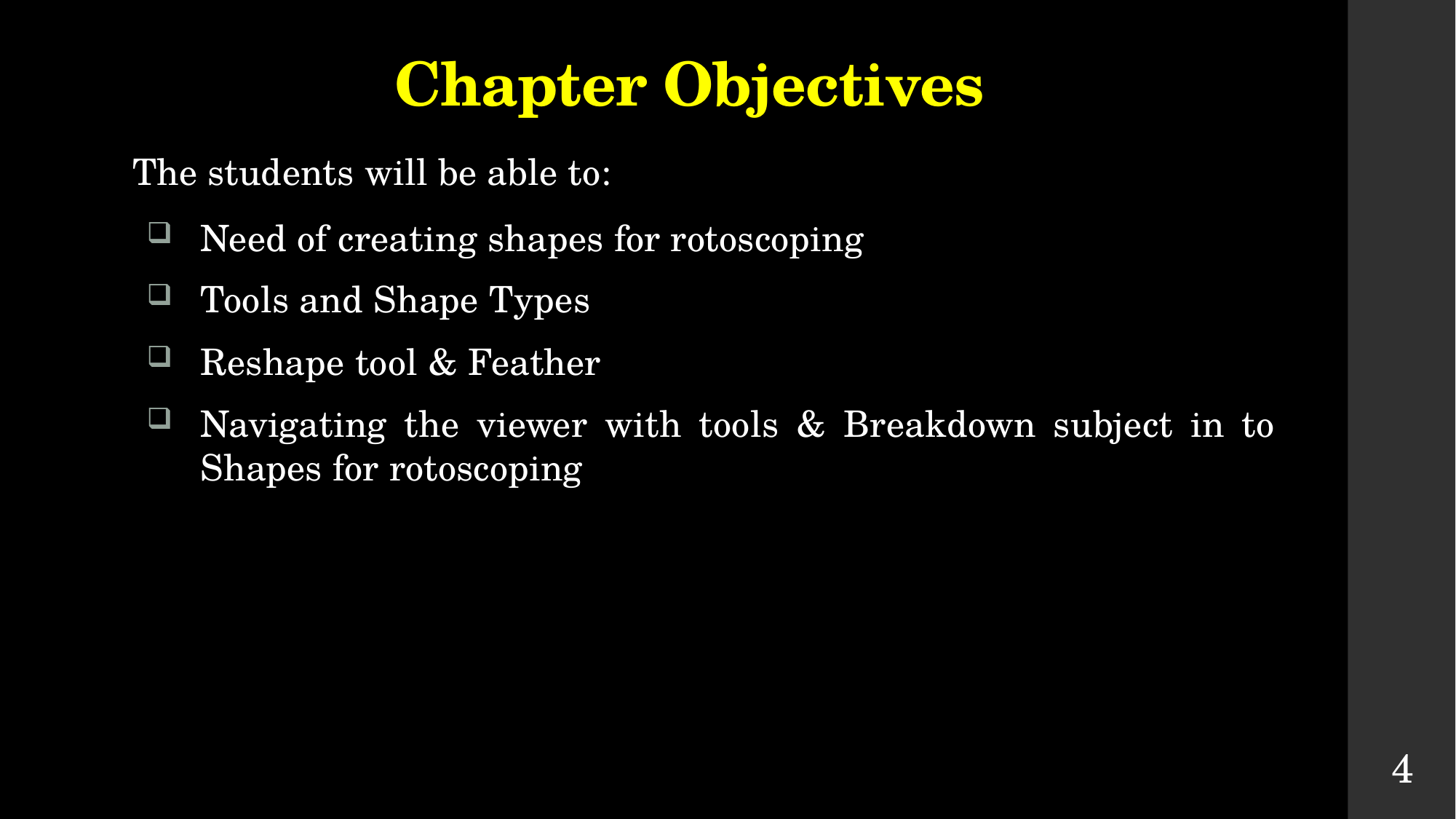

# Chapter Objectives
The students will be able to:
Need of creating shapes for rotoscoping
Tools and Shape Types
Reshape tool & Feather
Navigating the viewer with tools & Breakdown subject in to Shapes for rotoscoping
4